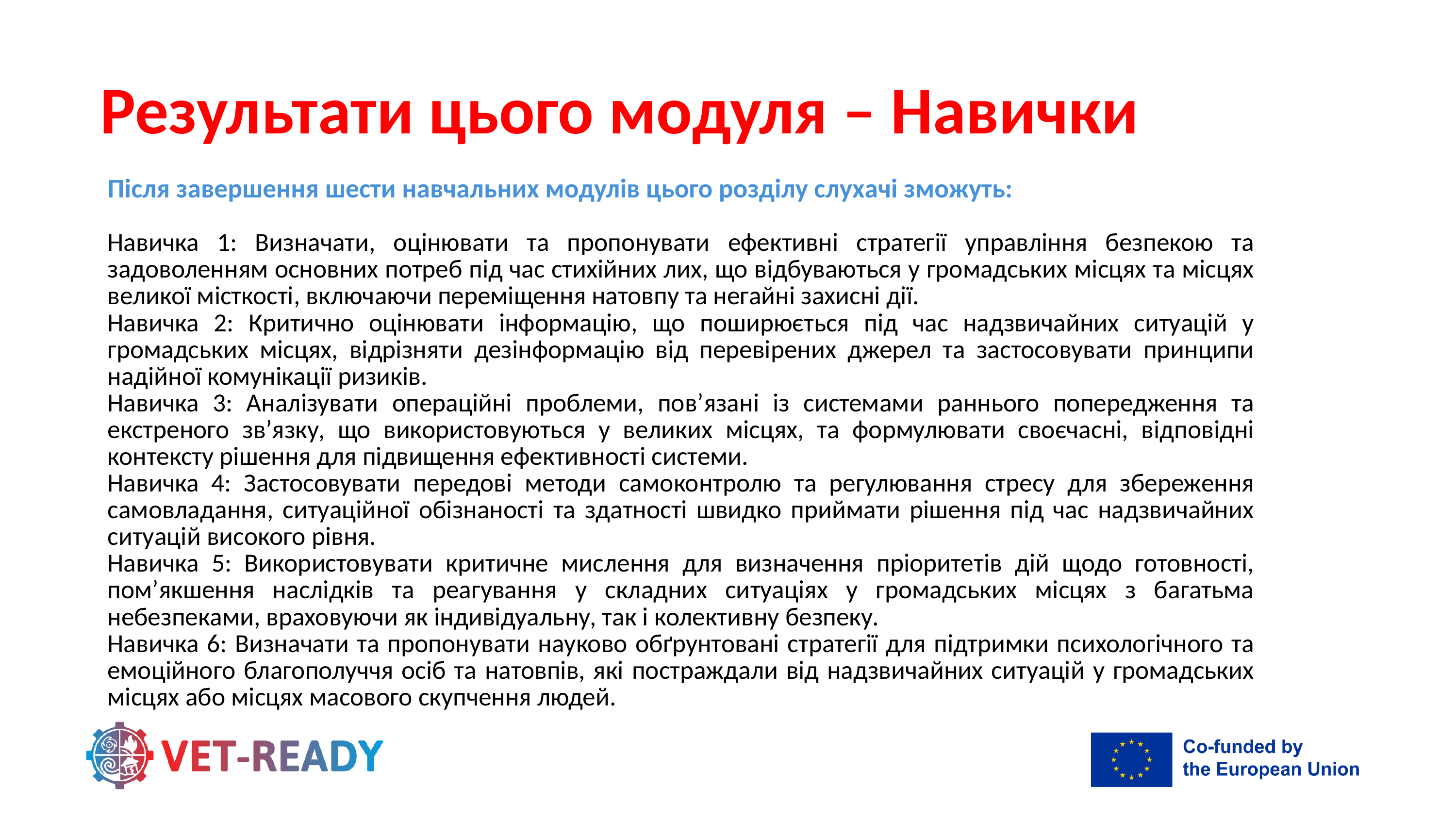

Результати цього модуля – Навички
Після завершення шести навчальних модулів цього розділу слухачі зможуть:

Навичка 1: Визначати, оцінювати та пропонувати ефективні стратегії управління безпекою та задоволенням основних потреб під час стихійних лих, що відбуваються у громадських місцях та місцях великої місткості, включаючи переміщення натовпу та негайні захисні дії.
Навичка 2: Критично оцінювати інформацію, що поширюється під час надзвичайних ситуацій у громадських місцях, відрізняти дезінформацію від перевірених джерел та застосовувати принципи надійної комунікації ризиків.
Навичка 3: Аналізувати операційні проблеми, пов’язані із системами раннього попередження та екстреного зв’язку, що використовуються у великих місцях, та формулювати своєчасні, відповідні контексту рішення для підвищення ефективності системи.
Навичка 4: Застосовувати передові методи самоконтролю та регулювання стресу для збереження самовладання, ситуаційної обізнаності та здатності швидко приймати рішення під час надзвичайних ситуацій високого рівня.
Навичка 5: Використовувати критичне мислення для визначення пріоритетів дій щодо готовності, пом’якшення наслідків та реагування у складних ситуаціях у громадських місцях з багатьма небезпеками, враховуючи як індивідуальну, так і колективну безпеку.
Навичка 6: Визначати та пропонувати науково обґрунтовані стратегії для підтримки психологічного та емоційного благополуччя осіб та натовпів, які постраждали від надзвичайних ситуацій у громадських місцях або місцях масового скупчення людей.